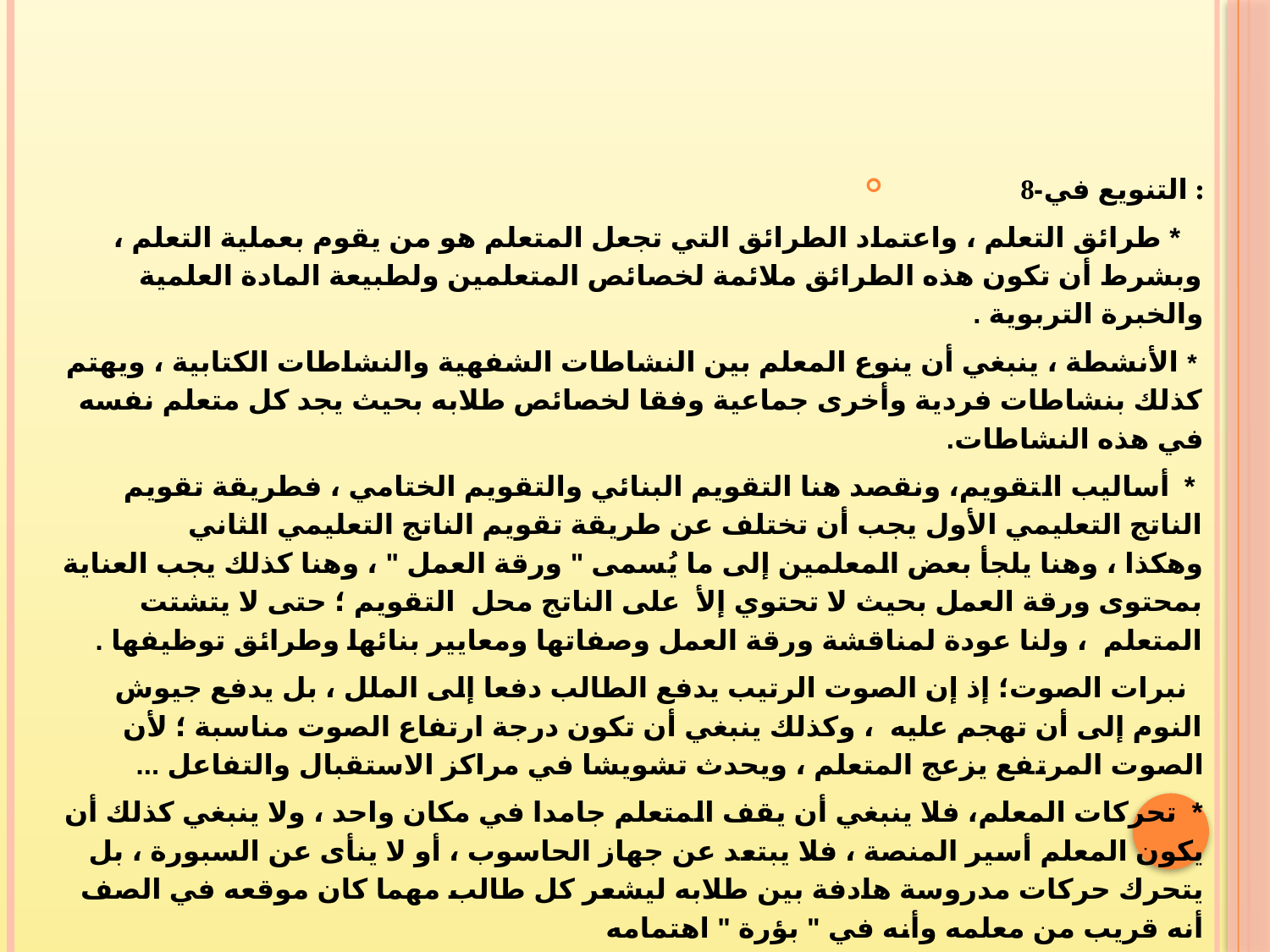

8-التنويع في :
   * طرائق التعلم ، واعتماد الطرائق التي تجعل المتعلم هو من يقوم بعملية التعلم ، وبشرط أن تكون هذه الطرائق ملائمة لخصائص المتعلمين ولطبيعة المادة العلمية والخبرة التربوية .
 * الأنشطة ، ينبغي أن ينوع المعلم بين النشاطات الشفهية والنشاطات الكتابية ، ويهتم كذلك بنشاطات فردية وأخرى جماعية وفقا لخصائص طلابه بحيث يجد كل متعلم نفسه في هذه النشاطات.
 *  أساليب التقويم، ونقصد هنا التقويم البنائي والتقويم الختامي ، فطريقة تقويم الناتج التعليمي الأول يجب أن تختلف عن طريقة تقويم الناتج التعليمي الثاني وهكذا ، وهنا يلجأ بعض المعلمين إلى ما يُسمى " ورقة العمل " ، وهنا كذلك يجب العناية بمحتوى ورقة العمل بحيث لا تحتوي إلأ  على الناتج محل  التقويم ؛ حتى لا يتشتت المتعلم  ، ولنا عودة لمناقشة ورقة العمل وصفاتها ومعايير بنائها وطرائق توظيفها .
  نبرات الصوت؛ إذ إن الصوت الرتيب يدفع الطالب دفعا إلى الملل ، بل يدفع جيوش النوم إلى أن تهجم عليه  ، وكذلك ينبغي أن تكون درجة ارتفاع الصوت مناسبة ؛ لأن الصوت المرتفع يزعج المتعلم ، ويحدث تشويشا في مراكز الاستقبال والتفاعل ...
*  تحركات المعلم، فلا ينبغي أن يقف المتعلم جامدا في مكان واحد ، ولا ينبغي كذلك أن يكون المعلم أسير المنصة ، فلا يبتعد عن جهاز الحاسوب ، أو لا ينأى عن السبورة ، بل يتحرك حركات مدروسة هادفة بين طلابه ليشعر كل طالب مهما كان موقعه في الصف أنه قريب من معلمه وأنه في " بؤرة " اهتمامه
فهذا التنويع يشبع حاجات الطالب ، ويبعد عنه شبح الملل